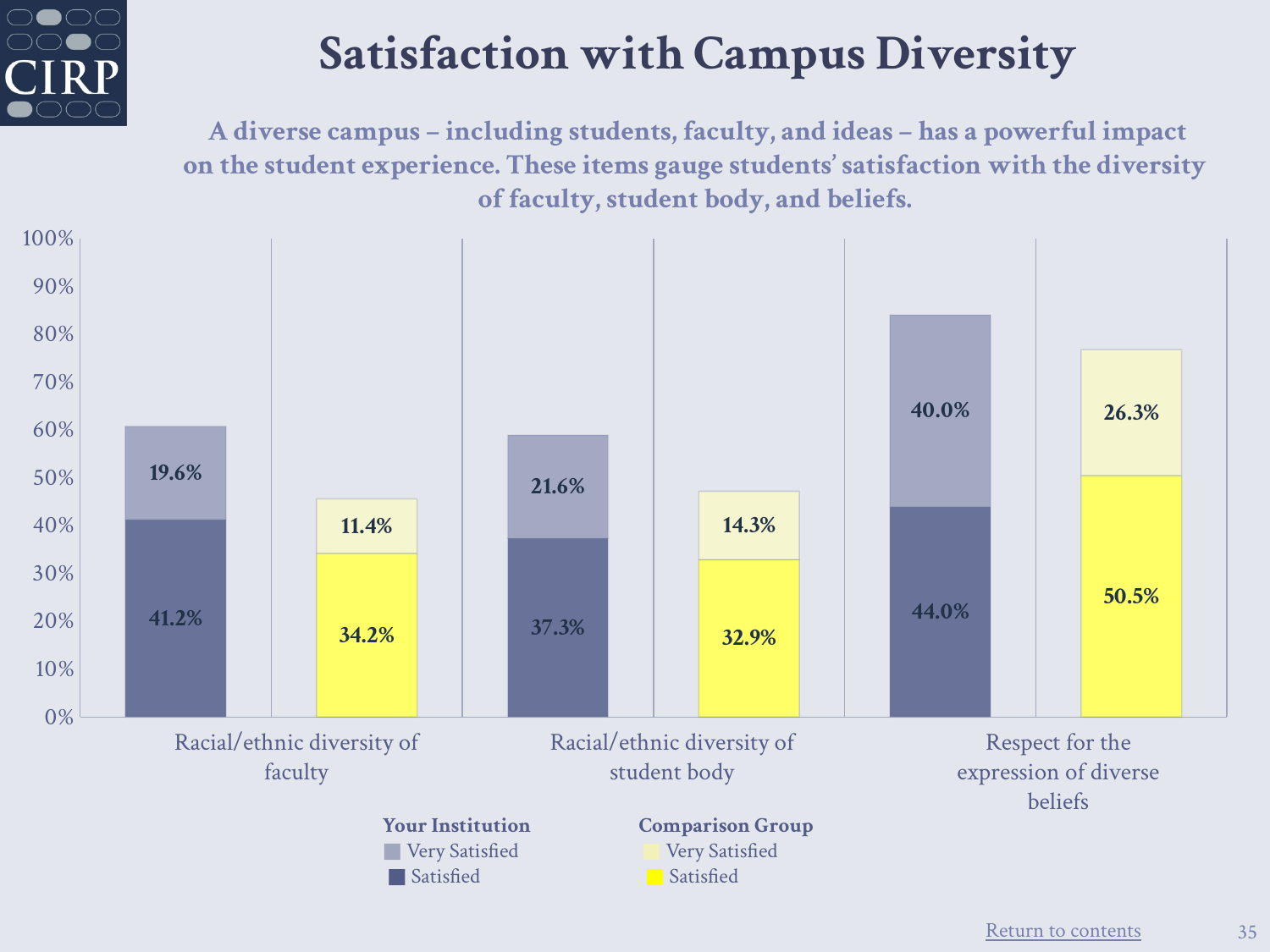

# Satisfaction with Campus Diversity A diverse campus – including students, faculty, and ideas – has a powerful impact on the student experience. These items gauge students’ satisfaction with the diversity of faculty, student body, and beliefs.

### Chart

| Category | Satisfied | Very Satisfied |
|---|---|---|
| Your Institution | 0.412 | 0.196 |
| Comparison Group | 0.342 | 0.114 |
| Your Institution | 0.373 | 0.216 |
| Comparison Group | 0.329 | 0.143 |
| Your Institution | 0.44 | 0.4 |
| Comparison Group | 0.505 | 0.263 |
Racial/ethnic diversity of faculty
Racial/ethnic diversity of student body
Respect for the expression of diverse beliefs
Your Institution
■ Very Satisfied
■ Satisfied

Comparison Group
■ Very Satisfied
■ Satisfied

35